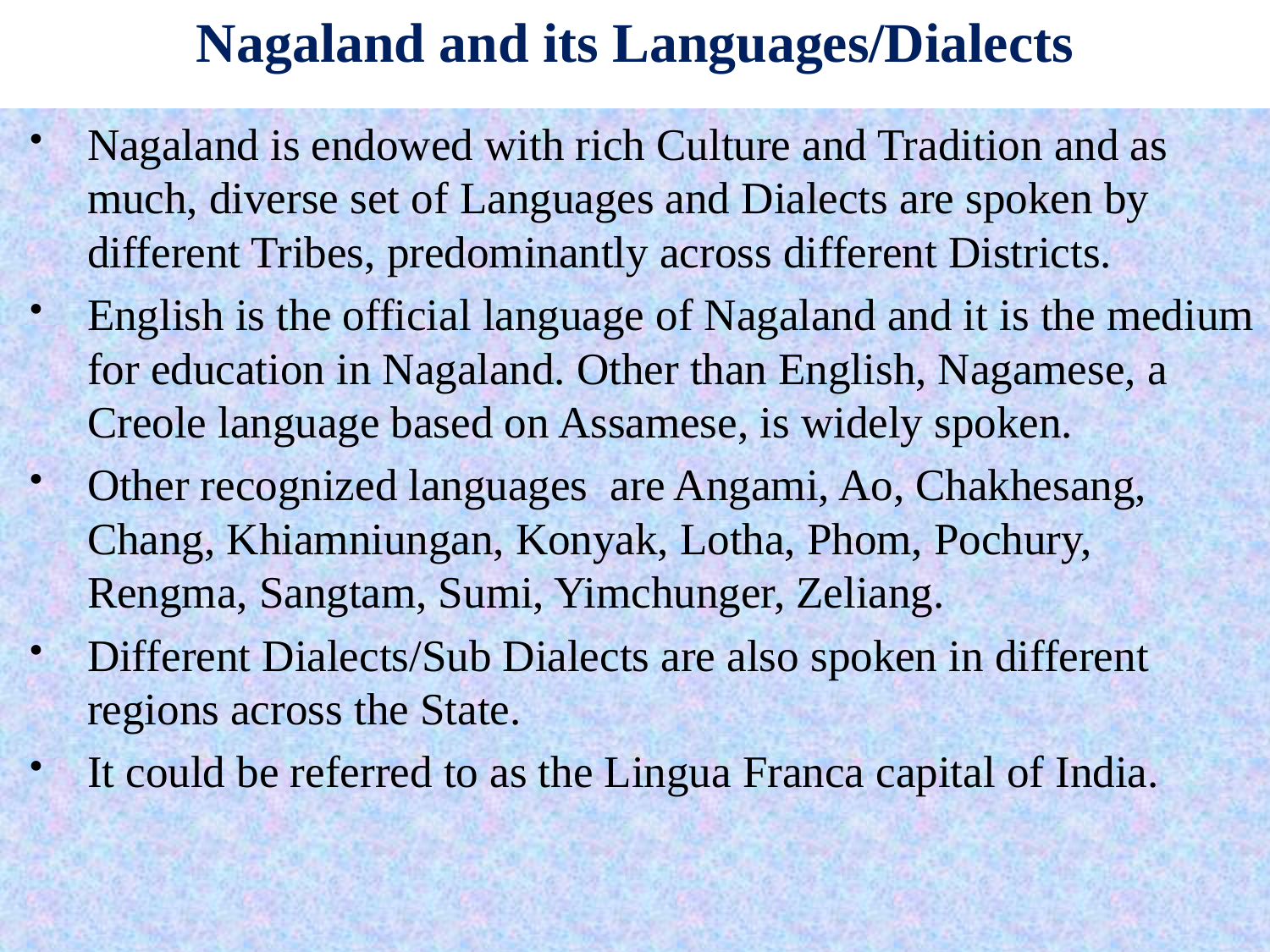

# Nagaland and its Languages/Dialects
Nagaland is endowed with rich Culture and Tradition and as much, diverse set of Languages and Dialects are spoken by different Tribes, predominantly across different Districts.
English is the official language of Nagaland and it is the medium for education in Nagaland. Other than English, Nagamese, a Creole language based on Assamese, is widely spoken.
Other recognized languages  are Angami, Ao, Chakhesang, Chang, Khiamniungan, Konyak, Lotha, Phom, Pochury, Rengma, Sangtam, Sumi, Yimchunger, Zeliang.
Different Dialects/Sub Dialects are also spoken in different regions across the State.
It could be referred to as the Lingua Franca capital of India.